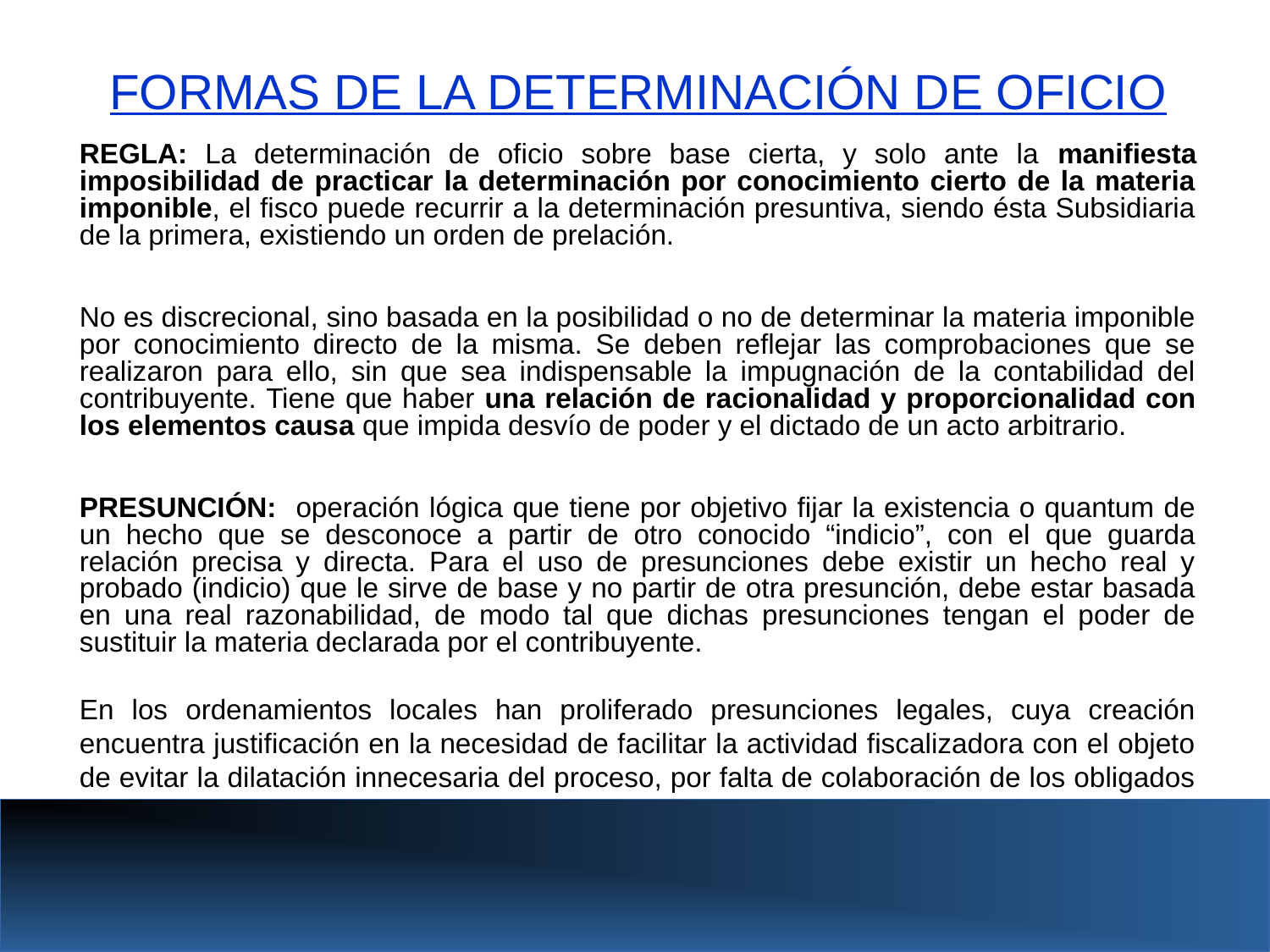

FORMAS DE LA DETERMINACIÓN DE OFICIO
REGLA: La determinación de oficio sobre base cierta, y solo ante la manifiesta imposibilidad de practicar la determinación por conocimiento cierto de la materia imponible, el fisco puede recurrir a la determinación presuntiva, siendo ésta Subsidiaria de la primera, existiendo un orden de prelación.

No es discrecional, sino basada en la posibilidad o no de determinar la materia imponible por conocimiento directo de la misma. Se deben reflejar las comprobaciones que se realizaron para ello, sin que sea indispensable la impugnación de la contabilidad del contribuyente. Tiene que haber una relación de racionalidad y proporcionalidad con los elementos causa que impida desvío de poder y el dictado de un acto arbitrario.

PRESUNCIÓN:  operación lógica que tiene por objetivo fijar la existencia o quantum de un hecho que se desconoce a partir de otro conocido “indicio”, con el que guarda relación precisa y directa. Para el uso de presunciones debe existir un hecho real y probado (indicio) que le sirve de base y no partir de otra presunción, debe estar basada en una real razonabilidad, de modo tal que dichas presunciones tengan el poder de sustituir la materia declarada por el contribuyente.

En los ordenamientos locales han proliferado presunciones legales, cuya creación encuentra justificación en la necesidad de facilitar la actividad fiscalizadora con el objeto de evitar la dilatación innecesaria del proceso, por falta de colaboración de los obligados tributarios. Su utilización conlleva menor exigencia al fisco en materia probatoria.